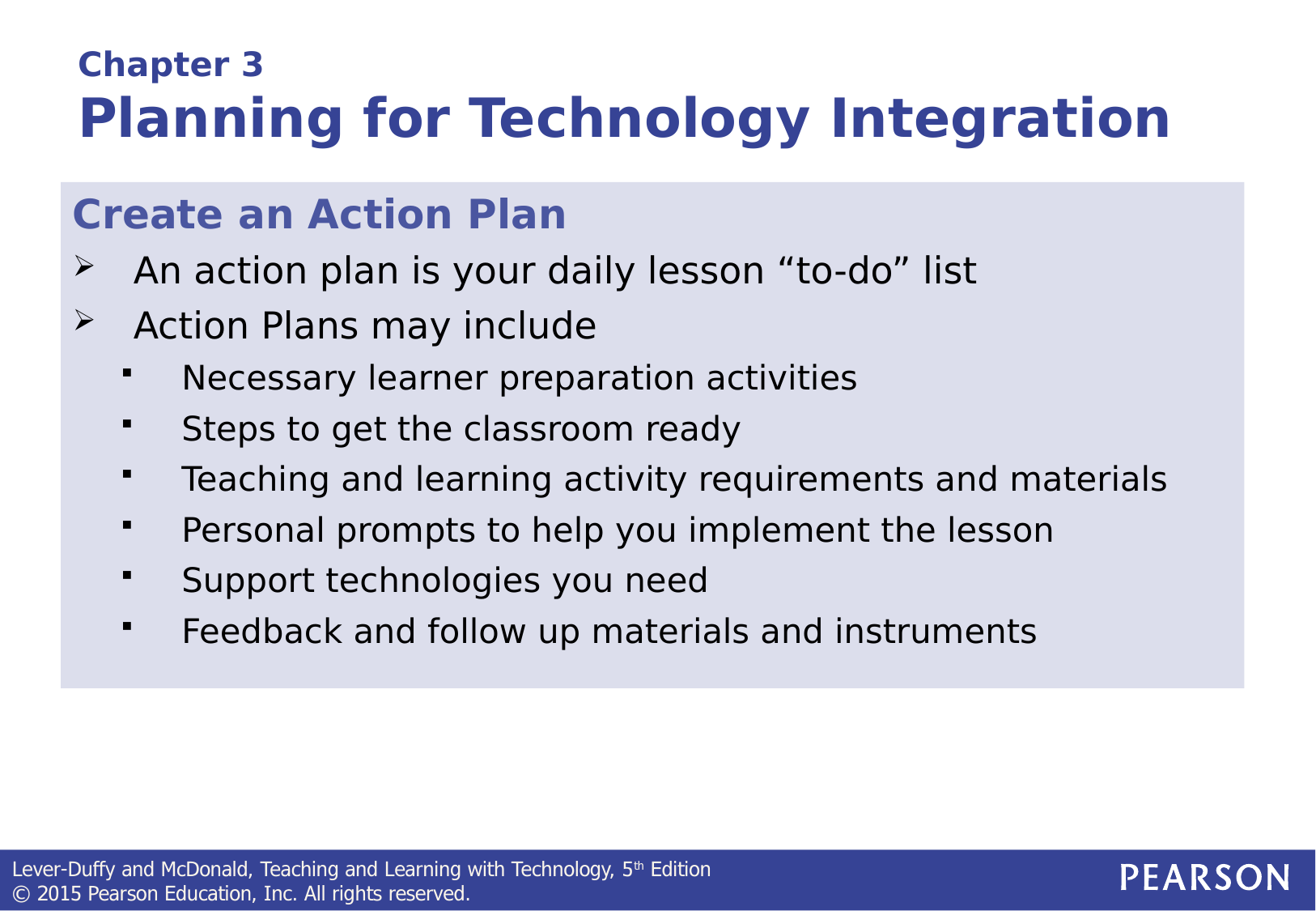

# Chapter 3 Planning for Technology Integration
Create an Action Plan
An action plan is your daily lesson “to-do” list
Action Plans may include
Necessary learner preparation activities
Steps to get the classroom ready
Teaching and learning activity requirements and materials
Personal prompts to help you implement the lesson
Support technologies you need
Feedback and follow up materials and instruments